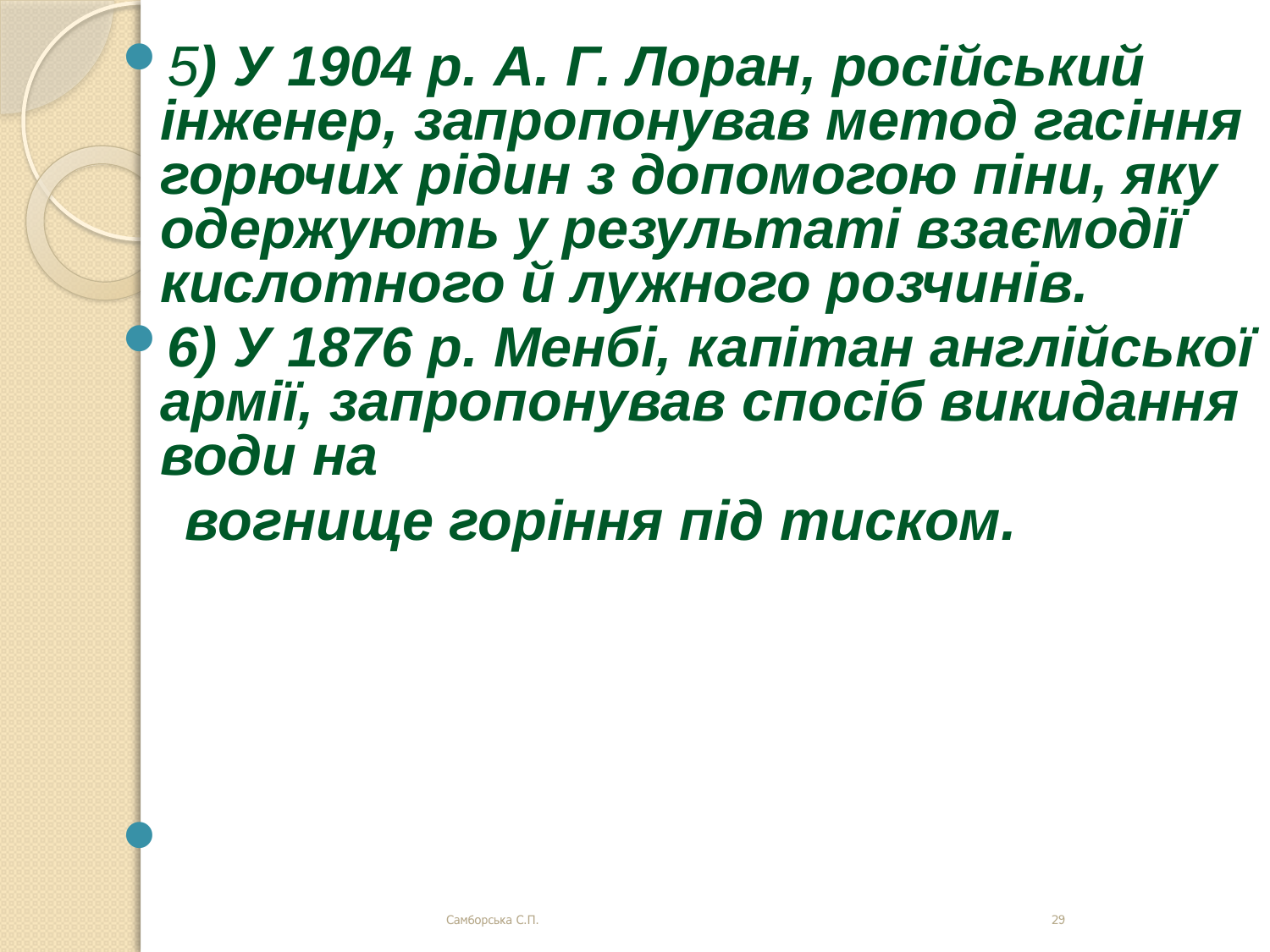

5) У 1904 р. А. Г. Лоран, російський інженер, запропонував метод гасіння горючих рідин з допомогою піни, яку одержують у результаті взаємодії кислотного й лужного розчинів.
6) У 1876 р. Менбі, капітан англійської армії, запропонував спосіб викидання води на
    вогнище горіння під тиском.

Самборська С.П.
29